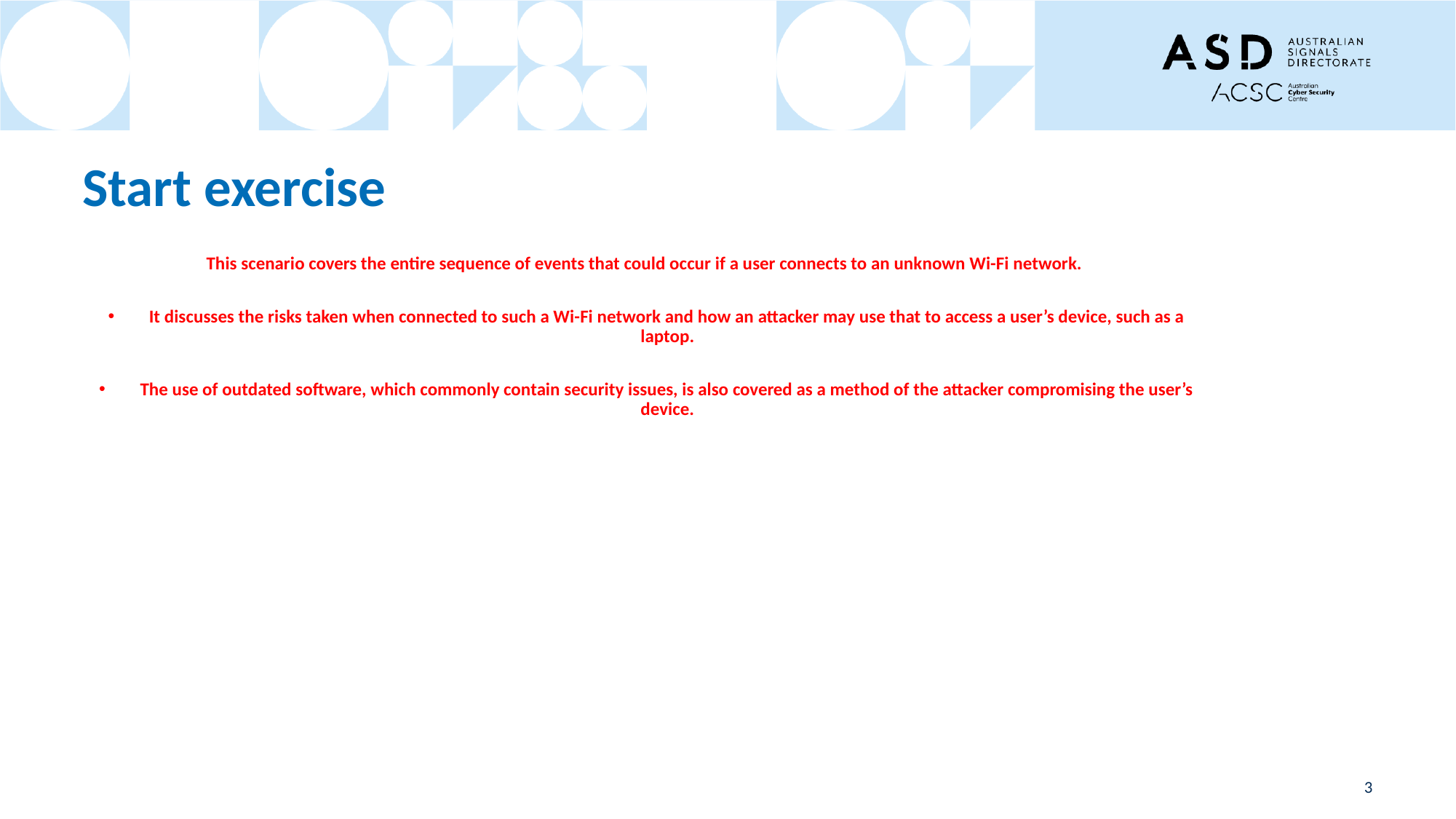

# Start exercise
This scenario covers the entire sequence of events that could occur if a user connects to an unknown Wi-Fi network.
It discusses the risks taken when connected to such a Wi-Fi network and how an attacker may use that to access a user’s device, such as a laptop.
The use of outdated software, which commonly contain security issues, is also covered as a method of the attacker compromising the user’s device.
3